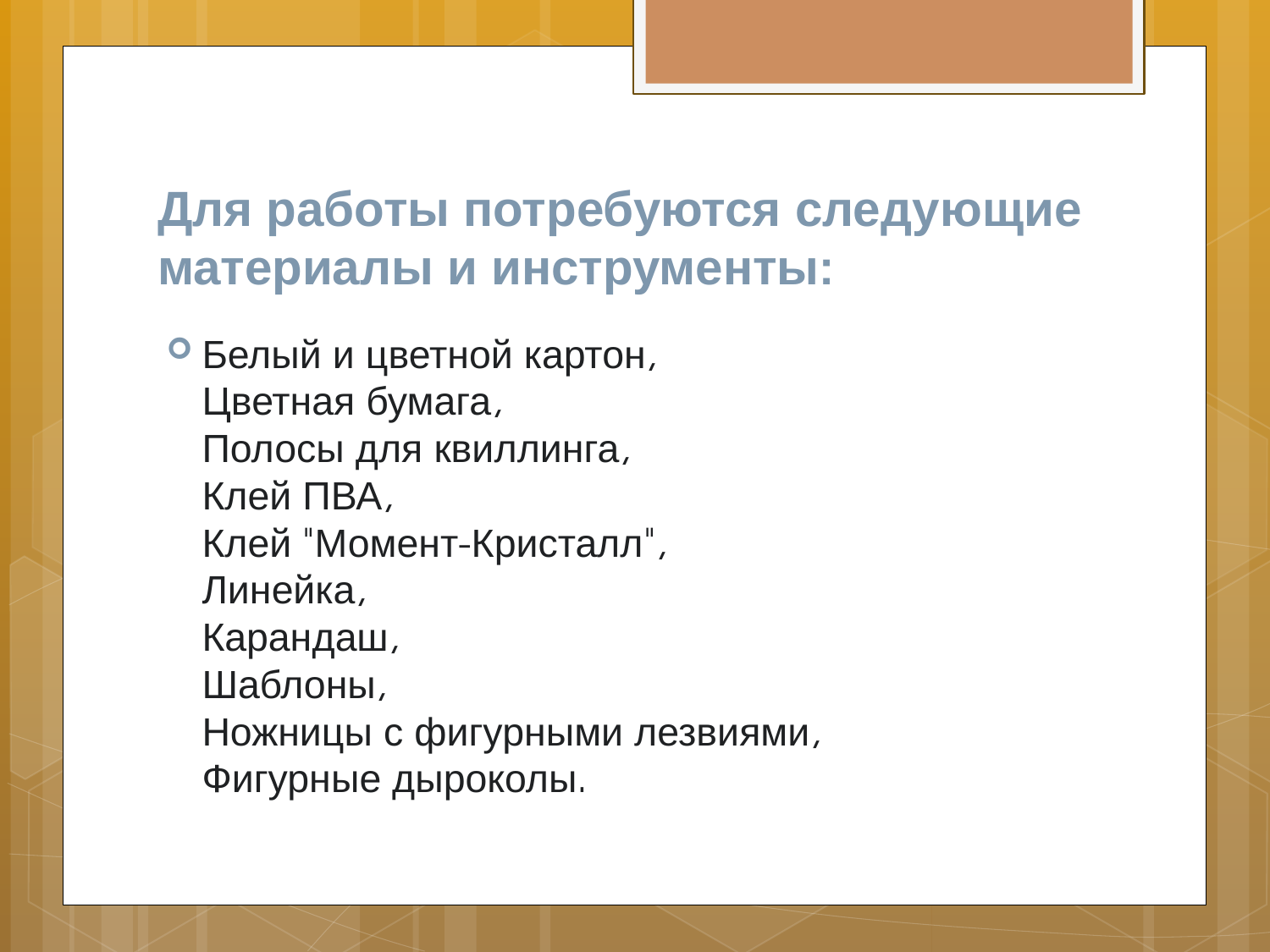

# Для работы потребуются следующие материалы и инструменты:
Белый и цветной картон,
Цветная бумага, 
Полосы для квиллинга,
Клей ПВА,
Клей "Момент-Кристалл",
Линейка,
Карандаш,
Шаблоны,
Ножницы с фигурными лезвиями,
Фигурные дыроколы.